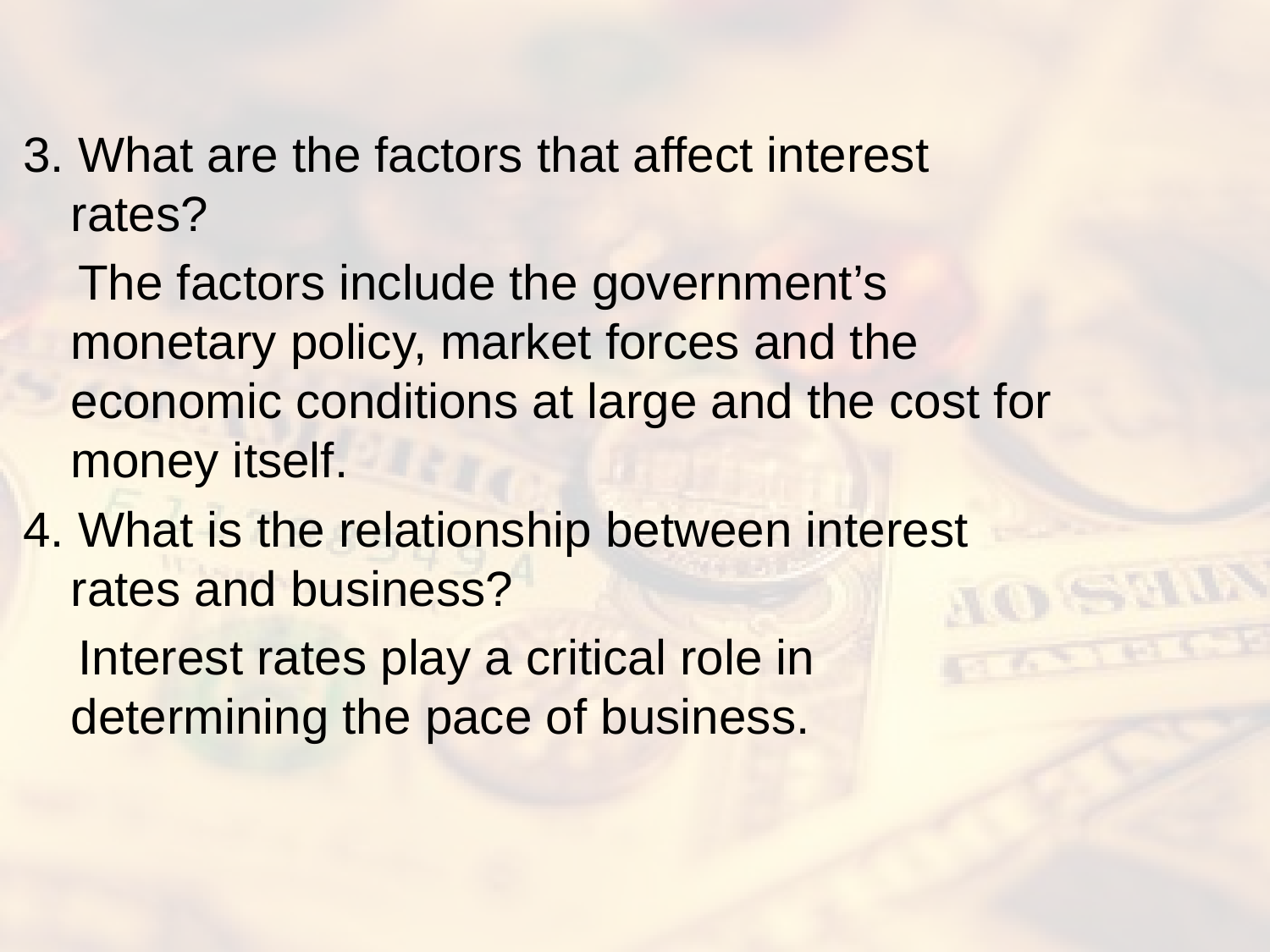

#
3. What are the factors that affect interest rates?
    The factors include the government’s monetary policy, market forces and the economic conditions at large and the cost for money itself.
4. What is the relationship between interest rates and business?
    Interest rates play a critical role in determining the pace of business.